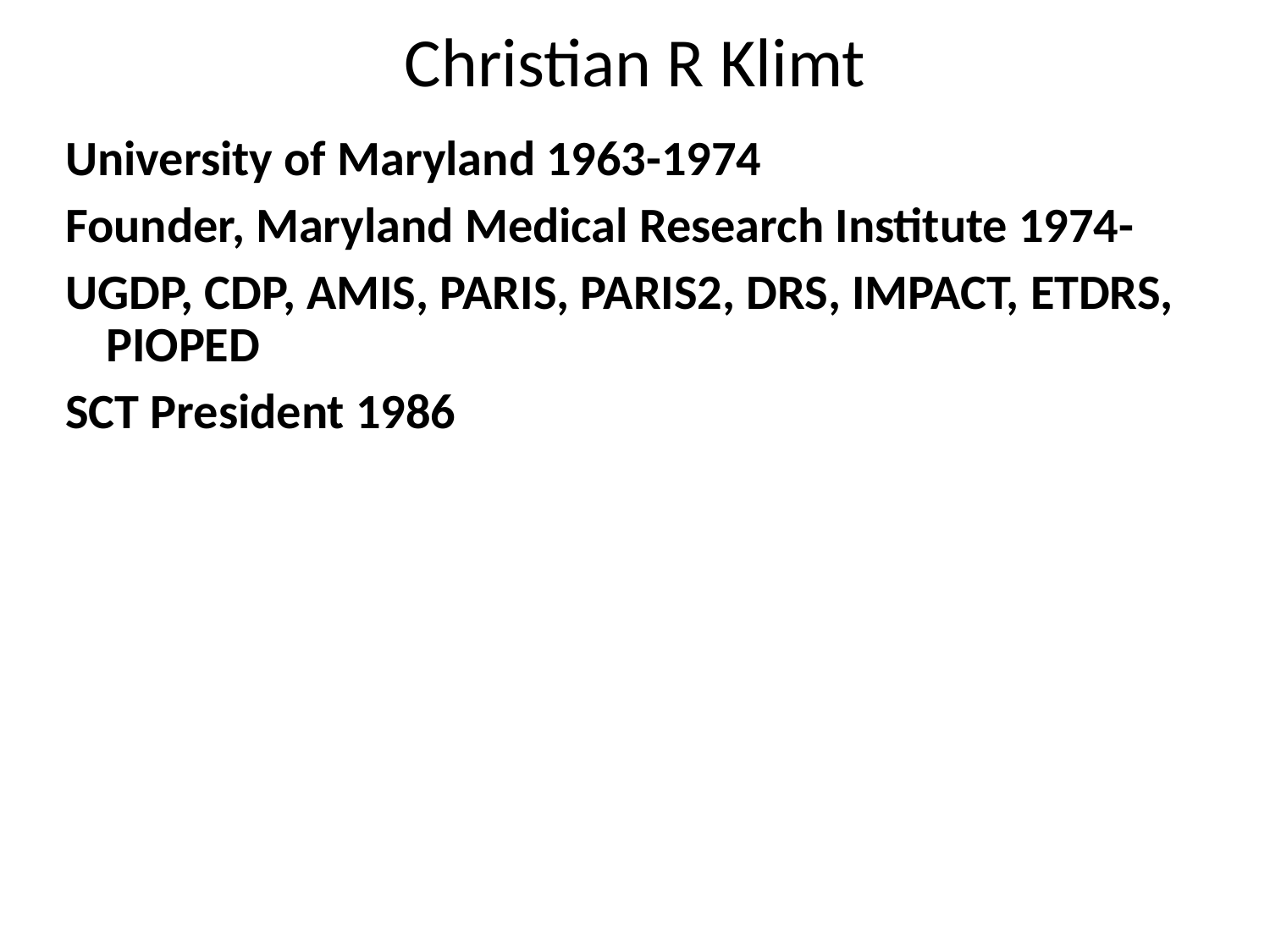

# Christian R Klimt
University of Maryland 1963-1974
Founder, Maryland Medical Research Institute 1974-
UGDP, CDP, AMIS, PARIS, PARIS2, DRS, IMPACT, ETDRS, PIOPED
SCT President 1986